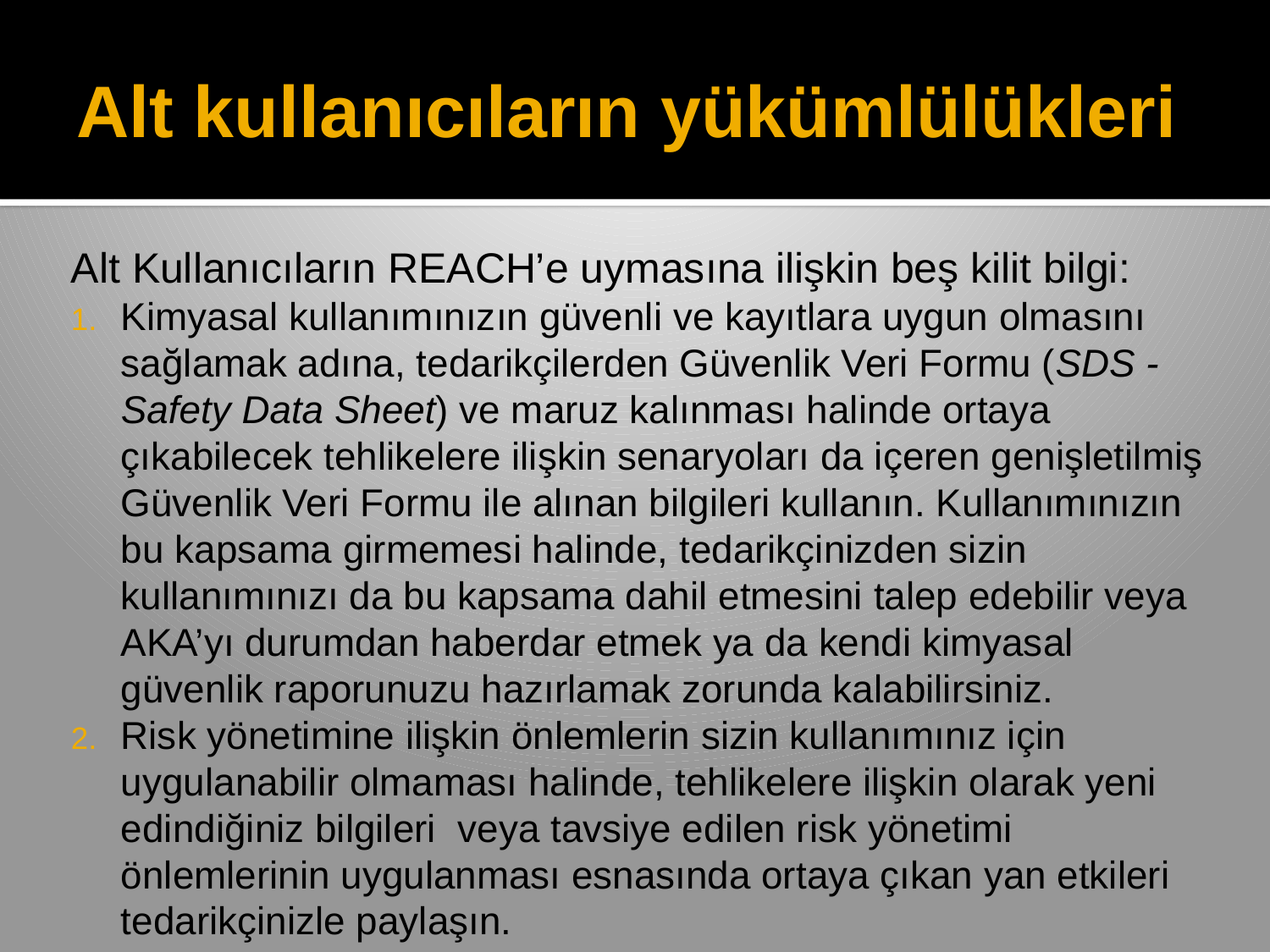

# Alt kullanıcıların yükümlülükleri
Alt Kullanıcıların REACH’e uymasına ilişkin beş kilit bilgi:
Kimyasal kullanımınızın güvenli ve kayıtlara uygun olmasını sağlamak adına, tedarikçilerden Güvenlik Veri Formu (SDS - Safety Data Sheet) ve maruz kalınması halinde ortaya çıkabilecek tehlikelere ilişkin senaryoları da içeren genişletilmiş Güvenlik Veri Formu ile alınan bilgileri kullanın. Kullanımınızın bu kapsama girmemesi halinde, tedarikçinizden sizin kullanımınızı da bu kapsama dahil etmesini talep edebilir veya AKA’yı durumdan haberdar etmek ya da kendi kimyasal güvenlik raporunuzu hazırlamak zorunda kalabilirsiniz.
Risk yönetimine ilişkin önlemlerin sizin kullanımınız için uygulanabilir olmaması halinde, tehlikelere ilişkin olarak yeni edindiğiniz bilgileri  veya tavsiye edilen risk yönetimi önlemlerinin uygulanması esnasında ortaya çıkan yan etkileri tedarikçinizle paylaşın.